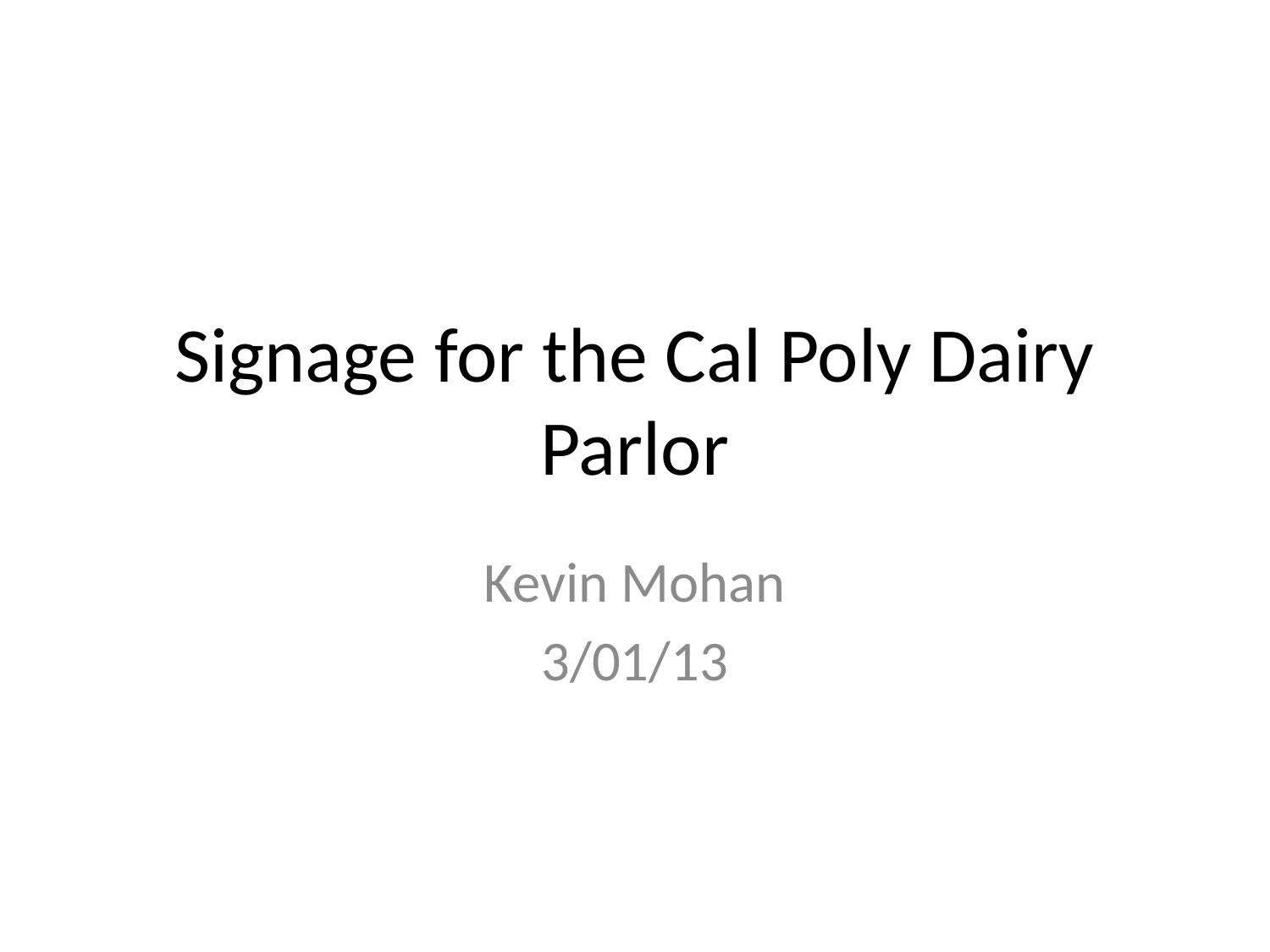

# Signage for the Cal Poly Dairy Parlor
Kevin Mohan
3/01/13